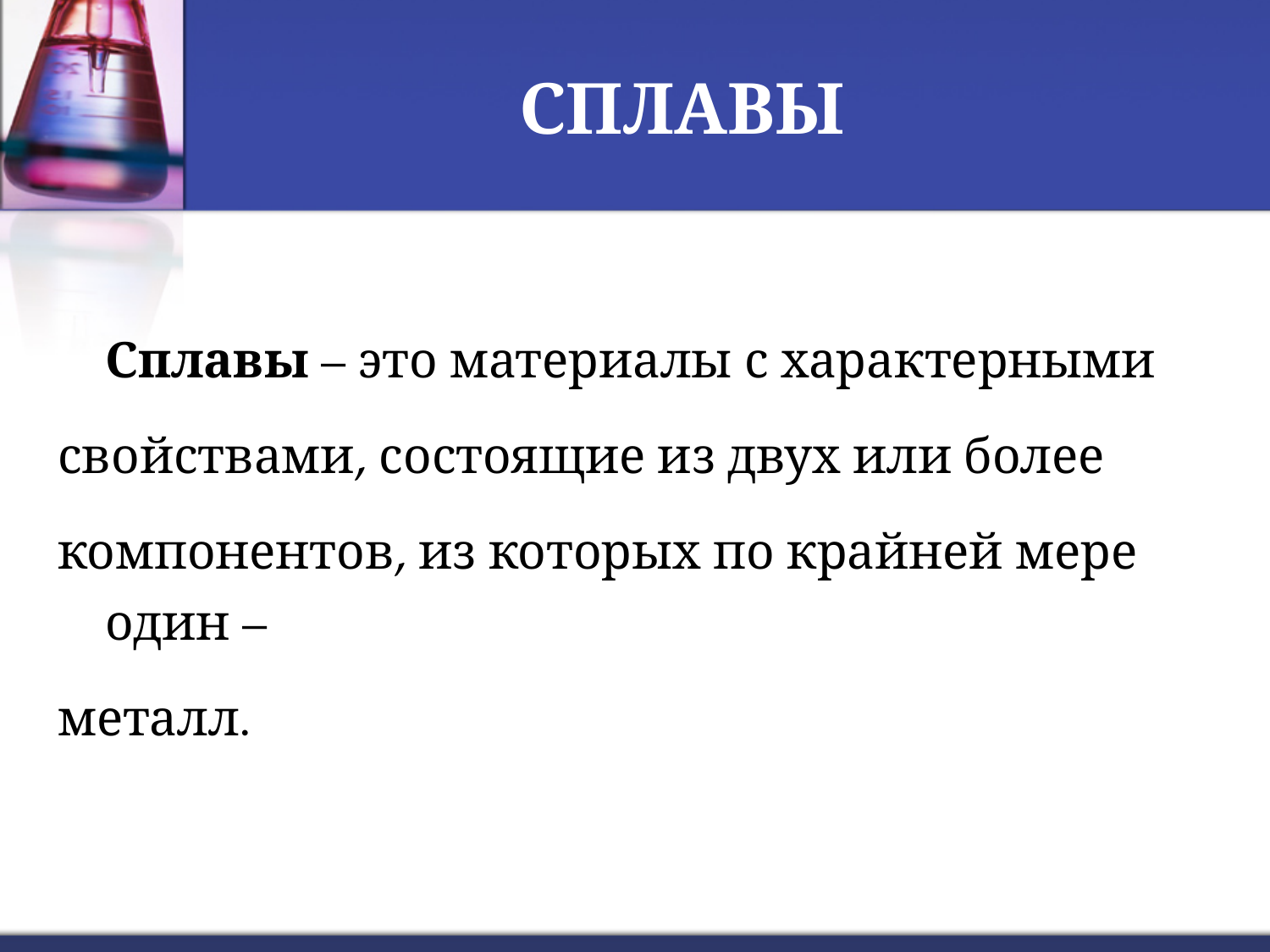

# СПЛАВЫ

	Сплавы – это материалы с характерными
свойствами, состоящие из двух или более
компонентов, из которых по крайней мере один –
металл.